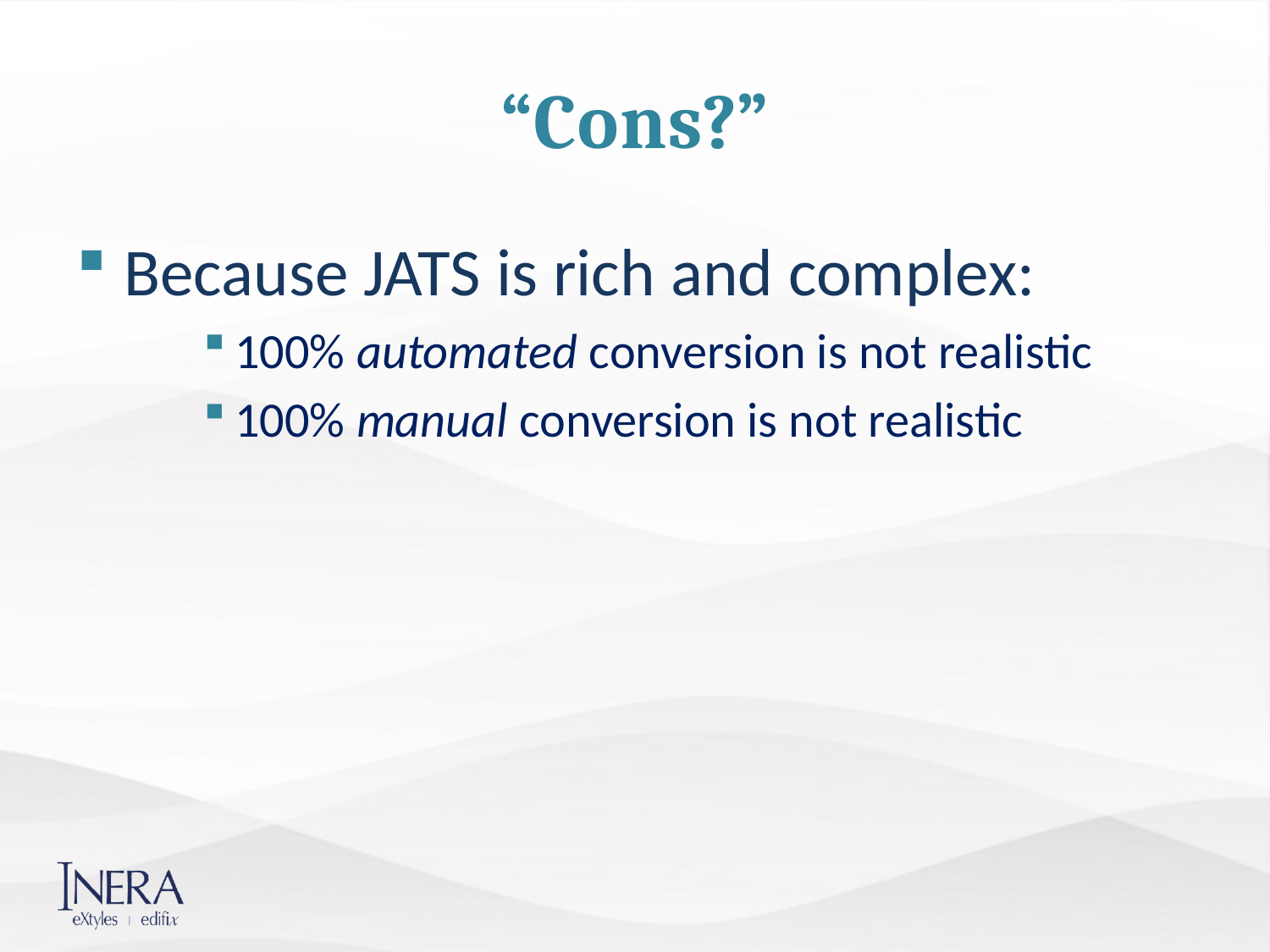

# “Cons?”
Because JATS is rich and complex:
100% automated conversion is not realistic
100% manual conversion is not realistic